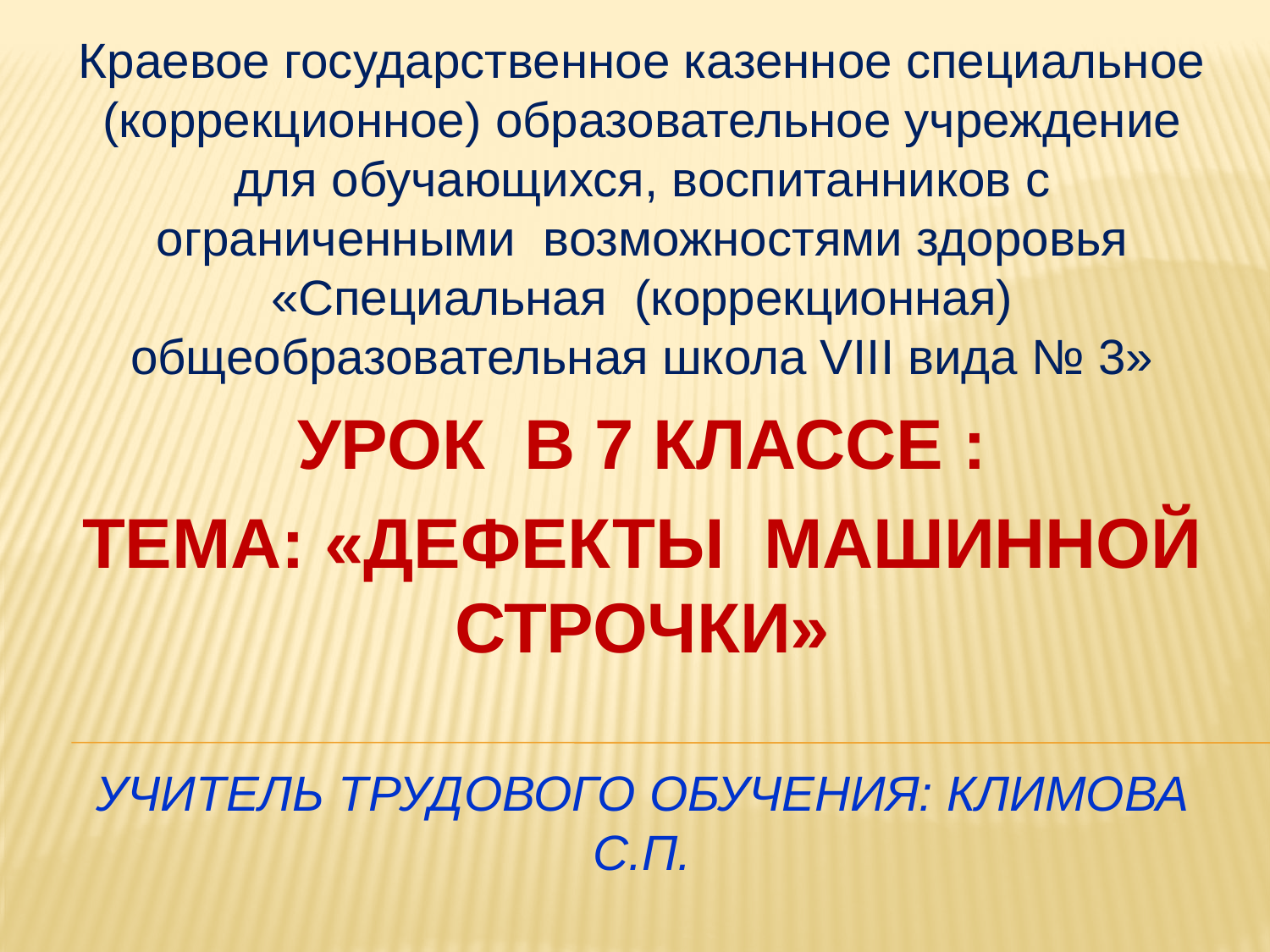

Краевое государственное казенное специальное (коррекционное) образовательное учреждение для обучающихся, воспитанников с ограниченными  возможностями здоровья «Специальная  (коррекционная) общеобразовательная школа VIII вида № 3»
УРОК  В 7 КЛАССЕ :
ТЕМА: «ДЕФЕКТЫ  МАШИННОЙ СТРОЧКИ»
# Учитель трудового обучения: Климова С.П.